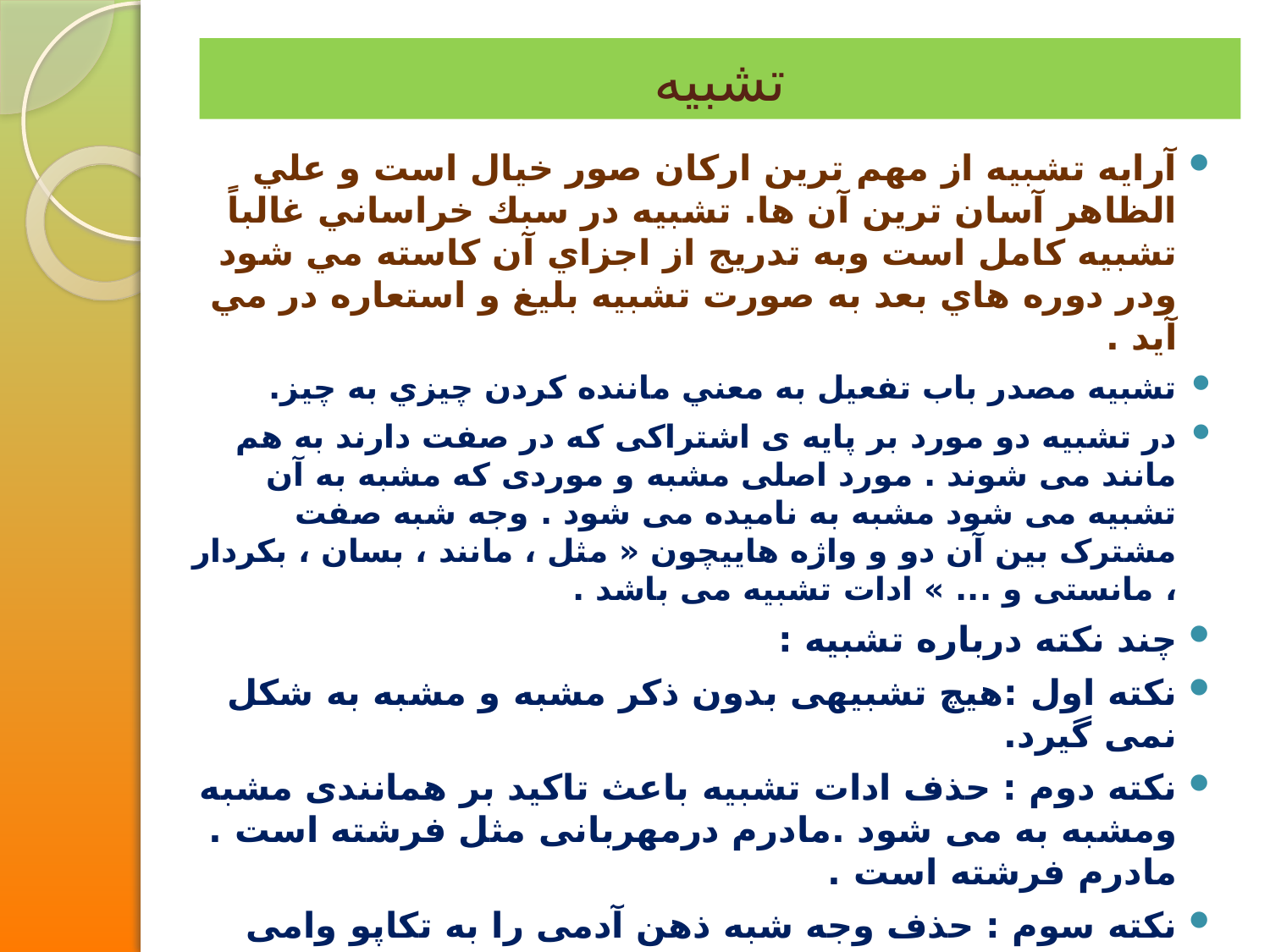

# تشبیه
آرايه تشبيه از مهم ترين اركان صور خيال است و علي الظاهر آسان ترين آن ها. تشبيه در سبك خراساني غالباً تشبيه كامل است وبه تدريج از اجزاي آن كاسته مي شود ودر دوره هاي بعد به صورت تشبيه بليغ و استعاره در مي آيد .
تشبيه مصدر باب تفعيل به معني ماننده كردن چيزي به چيز.
در تشبیه دو مورد بر پایه ی اشتراکی که در صفت دارند به هم مانند می شوند . مورد اصلی مشبه و موردی که مشبه به آن تشبیه می شود مشبه به نامیده می شود . وجه شبه صفت مشترک بین آن دو و واژه هاییچون « مثل ، مانند ، بسان ، بکردار ، مانستی و ... » ادات تشبیه می باشد .
چند نکته درباره تشبیه :
نکته اول :هیچ تشبیهی بدون ذکر مشبه و مشبه به شکل نمی گیرد.
نکته دوم : حذف ادات تشبیه باعث تاکید بر همانندی مشبه ومشبه به می شود .مادرم درمهربانی مثل فرشته است . مادرم فرشته است .
نکته سوم : حذف وجه شبه ذهن آدمی را به تکاپو وامی دارد و بر ارزش هنری کلام می فزاید . تاکیمیای عشق بیابی وزر شوی .وجه شبه قلب ماهیت و تعالی بخشی .
نکته چهارم : گاهی درزبان ادبی مشبه ومشبه به به کمک کسره اضافه به هم پیوند داده می شود واضافه تشبیهی رابه وجود می آورد .
قد سرو ، تیرمژگان، بیابان گمراهی ، نوردانش ، ماه رخسار ، زنجیر گیسو